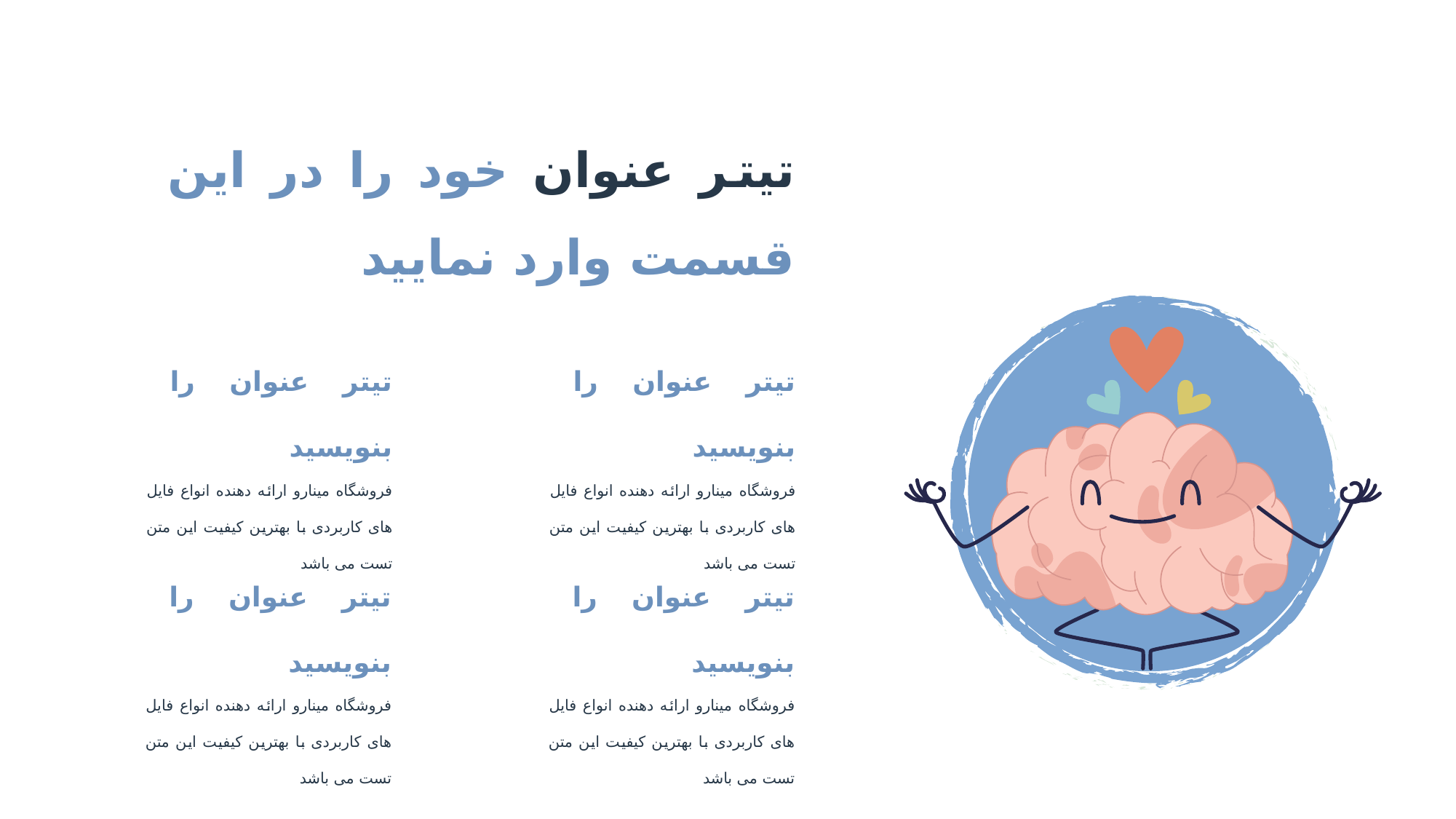

تیتر عنوان خود را در این قسمت وارد نمایید
INTRODUCTION

تیتر عنوان را بنویسید
فروشگاه مینارو ارائه دهنده انواع فایل های کاربردی با بهترین کیفیت این متن تست می باشد
تیتر عنوان را بنویسید
فروشگاه مینارو ارائه دهنده انواع فایل های کاربردی با بهترین کیفیت این متن تست می باشد
تیتر عنوان را بنویسید
فروشگاه مینارو ارائه دهنده انواع فایل های کاربردی با بهترین کیفیت این متن تست می باشد
تیتر عنوان را بنویسید
فروشگاه مینارو ارائه دهنده انواع فایل های کاربردی با بهترین کیفیت این متن تست می باشد